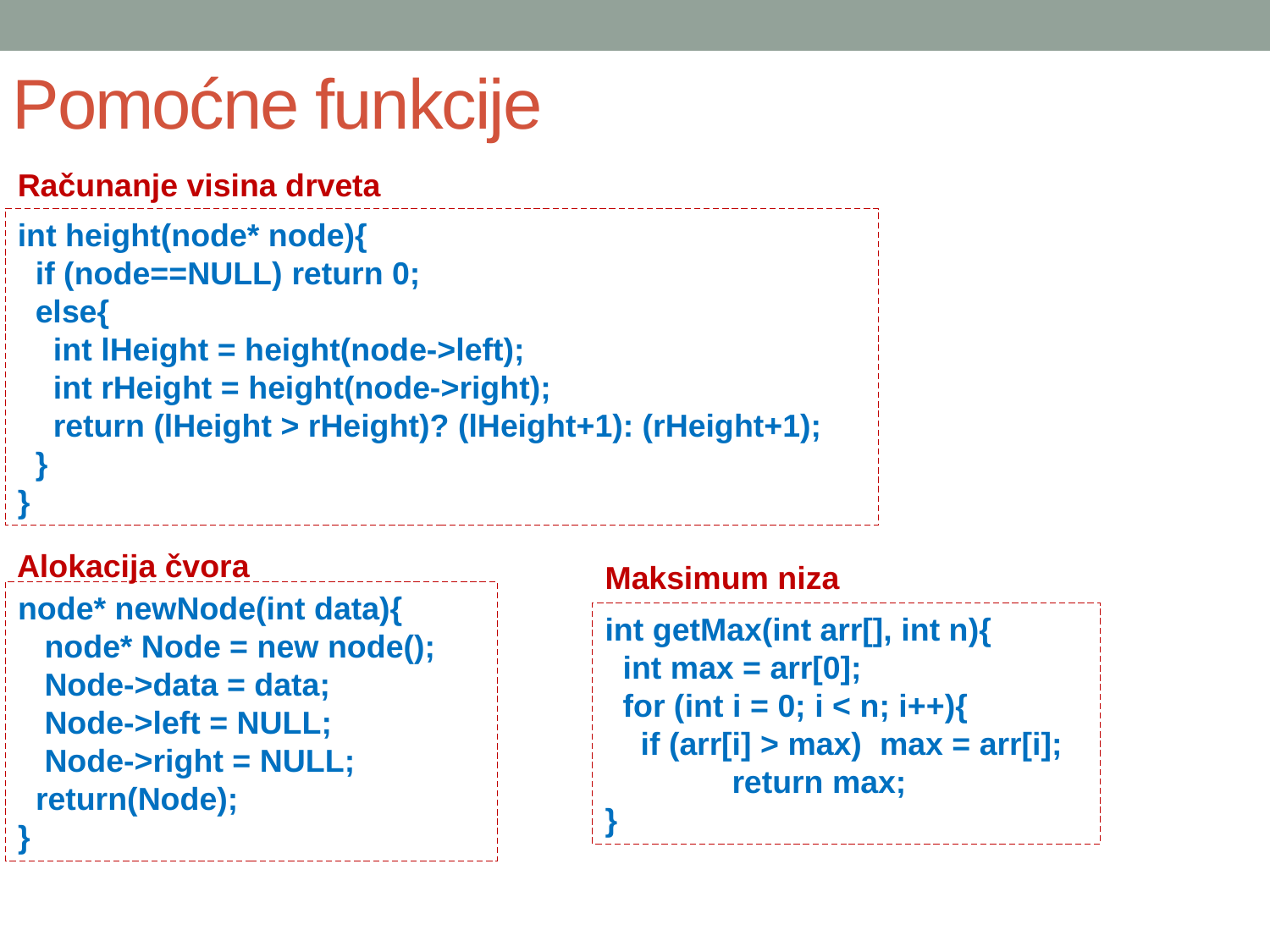

# Pomoćne funkcije
Računanje visina drveta
int height(node* node){
  if (node==NULL) return 0;
  else{
    int lHeight = height(node->left);
    int rHeight = height(node->right);
    return (lHeight > rHeight)? (lHeight+1): (rHeight+1);
  }
}

Alokacija čvora
Maksimum niza
node* newNode(int data){
   node* Node = new node();
   Node->data = data;
   Node->left = NULL;
   Node->right = NULL;
  return(Node);
}
int getMax(int arr[], int n){
  int max = arr[0];
  for (int i = 0; i < n; i++){
    if (arr[i] > max)  max = arr[i];
	return max;
}